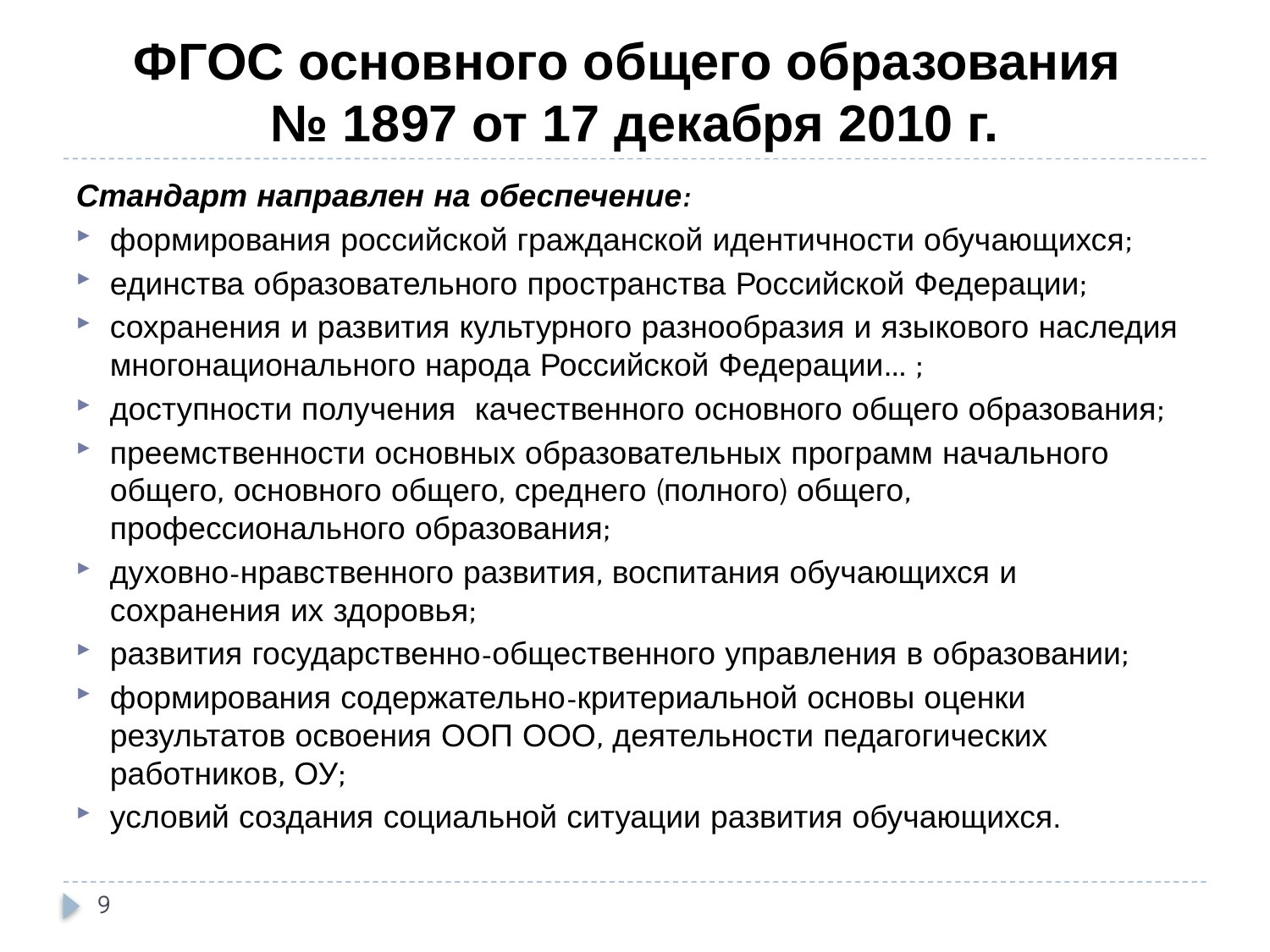

# ФГОС основного общего образования № 1897 от 17 декабря 2010 г.
Стандарт направлен на обеспечение:
формирования российской гражданской идентичности обучающихся;
единства образовательного пространства Российской Федерации;
сохранения и развития культурного разнообразия и языкового наследия многонационального народа Российской Федерации… ;
доступности получения  качественного основного общего образования;
преемственности основных образовательных программ начального общего, основного общего, среднего (полного) общего, профессионального образования;
духовно-нравственного развития, воспитания обучающихся и сохранения их здоровья;
развития государственно-общественного управления в образовании;
формирования содержательно-критериальной основы оценки результатов освоения ООП ООО, деятельности педагогических работников, ОУ;
условий создания социальной ситуации развития обучающихся.

9